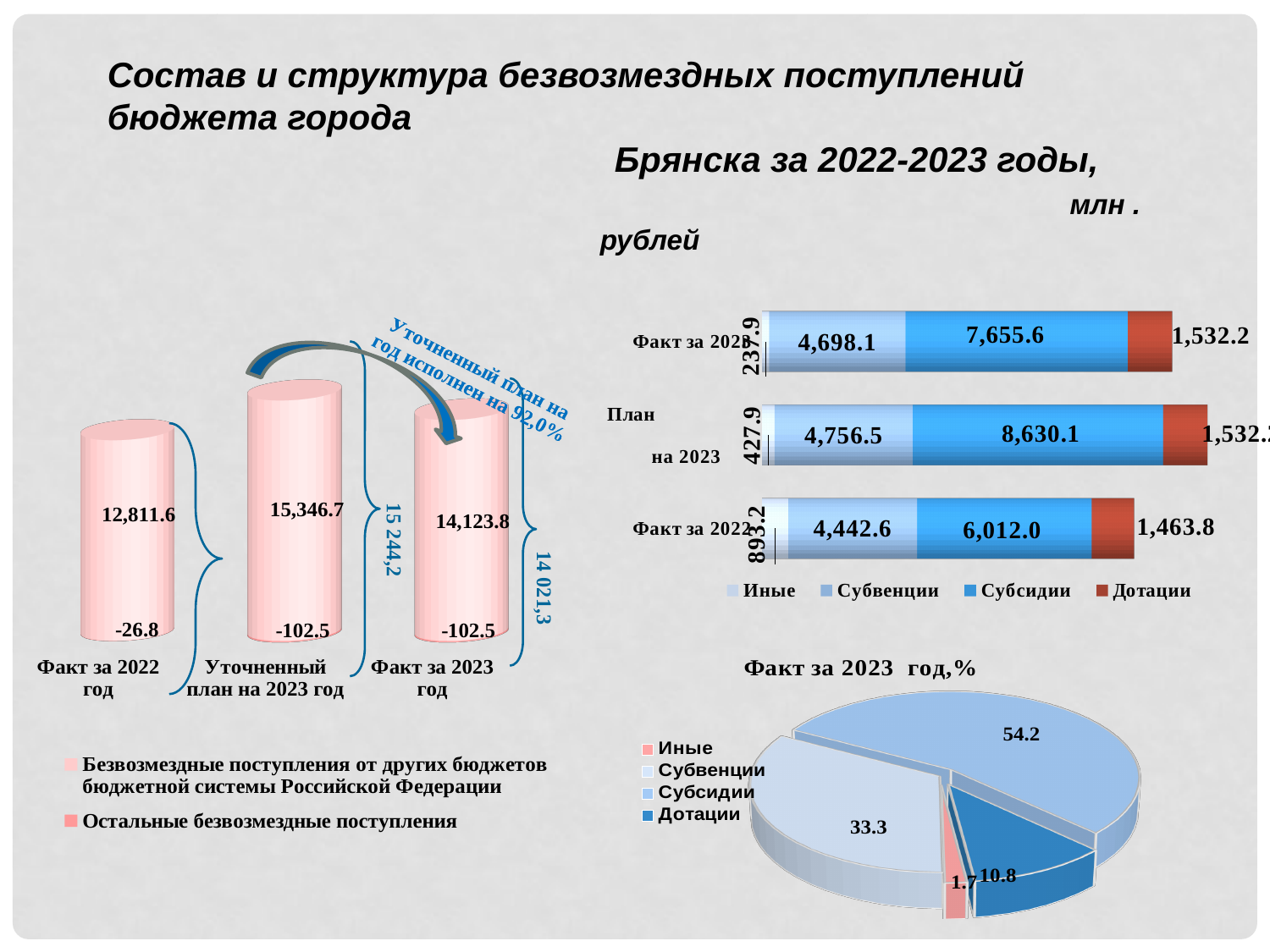

Состав и структура безвозмездных поступлений  бюджета города
		                          Брянска за 2022-2023 годы,
					                               млн . рублей

[unsupported chart]

[unsupported chart]

[unsupported chart]